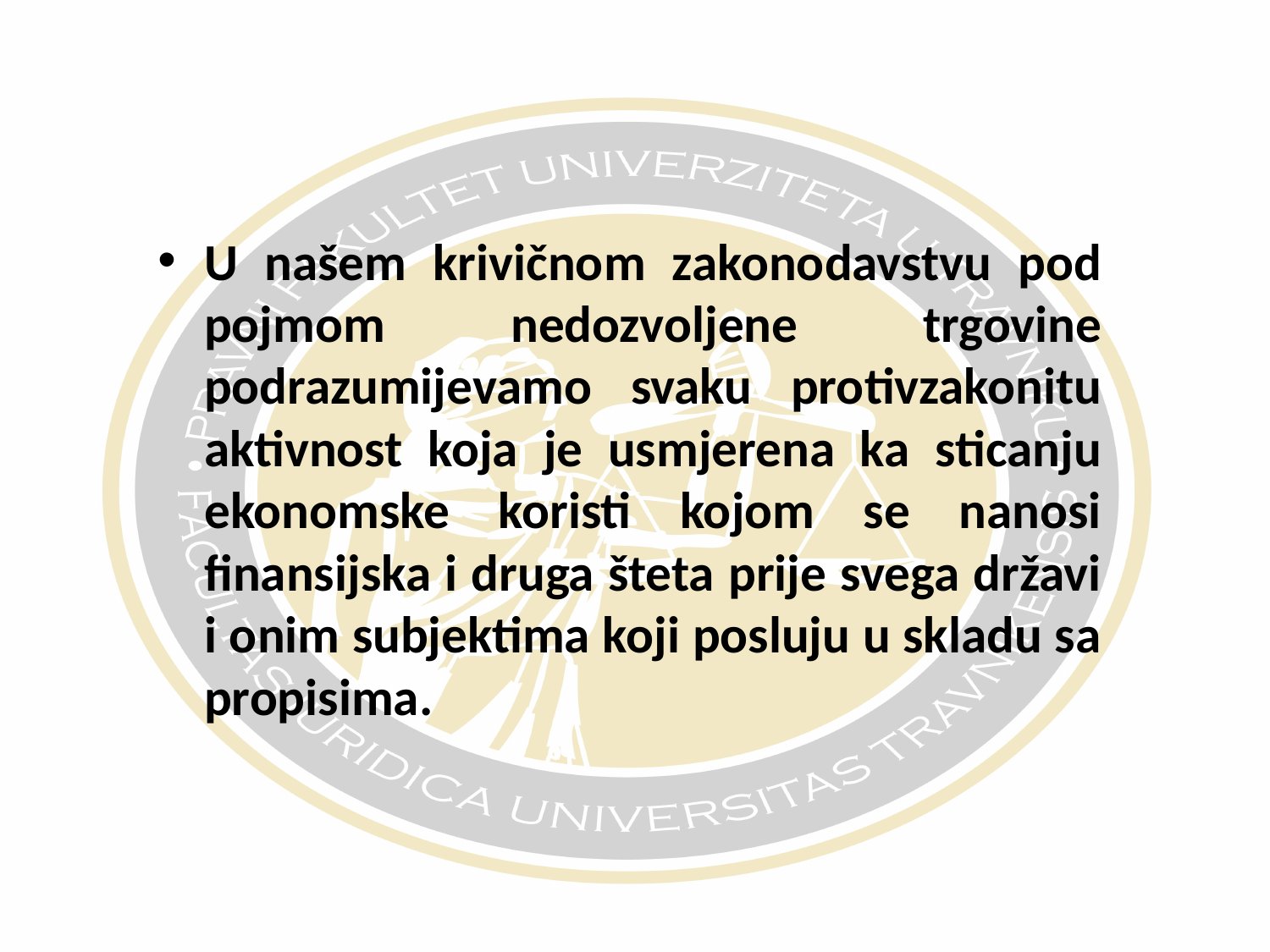

#
U našem krivičnom zakonodavstvu pod pojmom nedozvoljene trgovine podrazumijevamo svaku protivzakonitu aktivnost koja je usmjerena ka sticanju ekonomske koristi kojom se nanosi finansijska i druga šteta prije svega državi i onim subjektima koji posluju u skladu sa propisima.